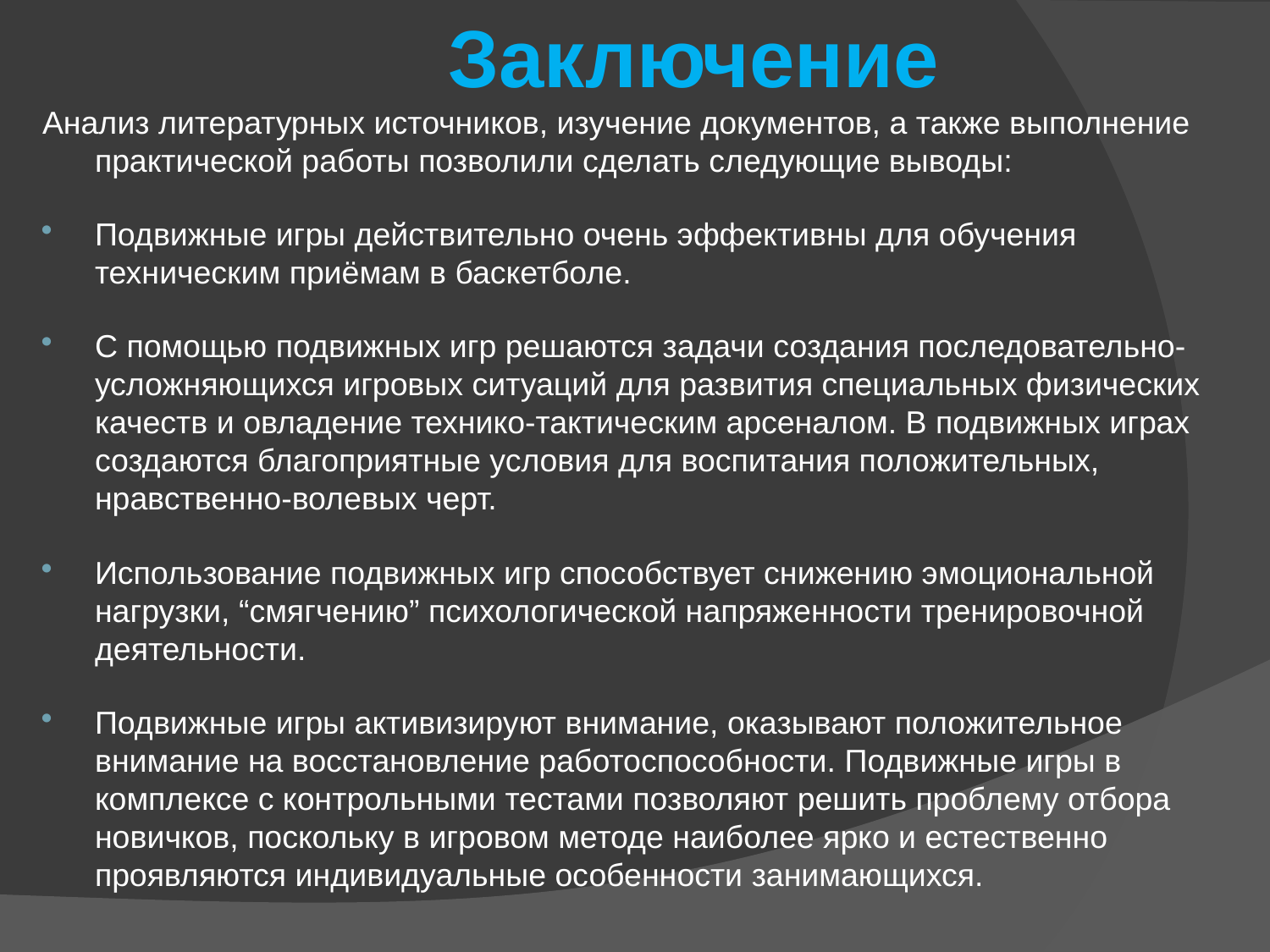

# Заключение
Анализ литературных источников, изучение документов, а также выполнение практической работы позволили сделать следующие выводы:
Подвижные игры действительно очень эффективны для обучения техническим приёмам в баскетболе.
С помощью подвижных игр решаются задачи создания последовательно-усложняющихся игровых ситуаций для развития специальных физических качеств и овладение технико-тактическим арсеналом. В подвижных играх создаются благоприятные условия для воспитания положительных, нравственно-волевых черт.
Использование подвижных игр способствует снижению эмоциональной нагрузки, “смягчению” психологической напряженности тренировочной деятельности.
Подвижные игры активизируют внимание, оказывают положительное внимание на восстановление работоспособности. Подвижные игры в комплексе с контрольными тестами позволяют решить проблему отбора новичков, поскольку в игровом методе наиболее ярко и естественно проявляются индивидуальные особенности занимающихся.